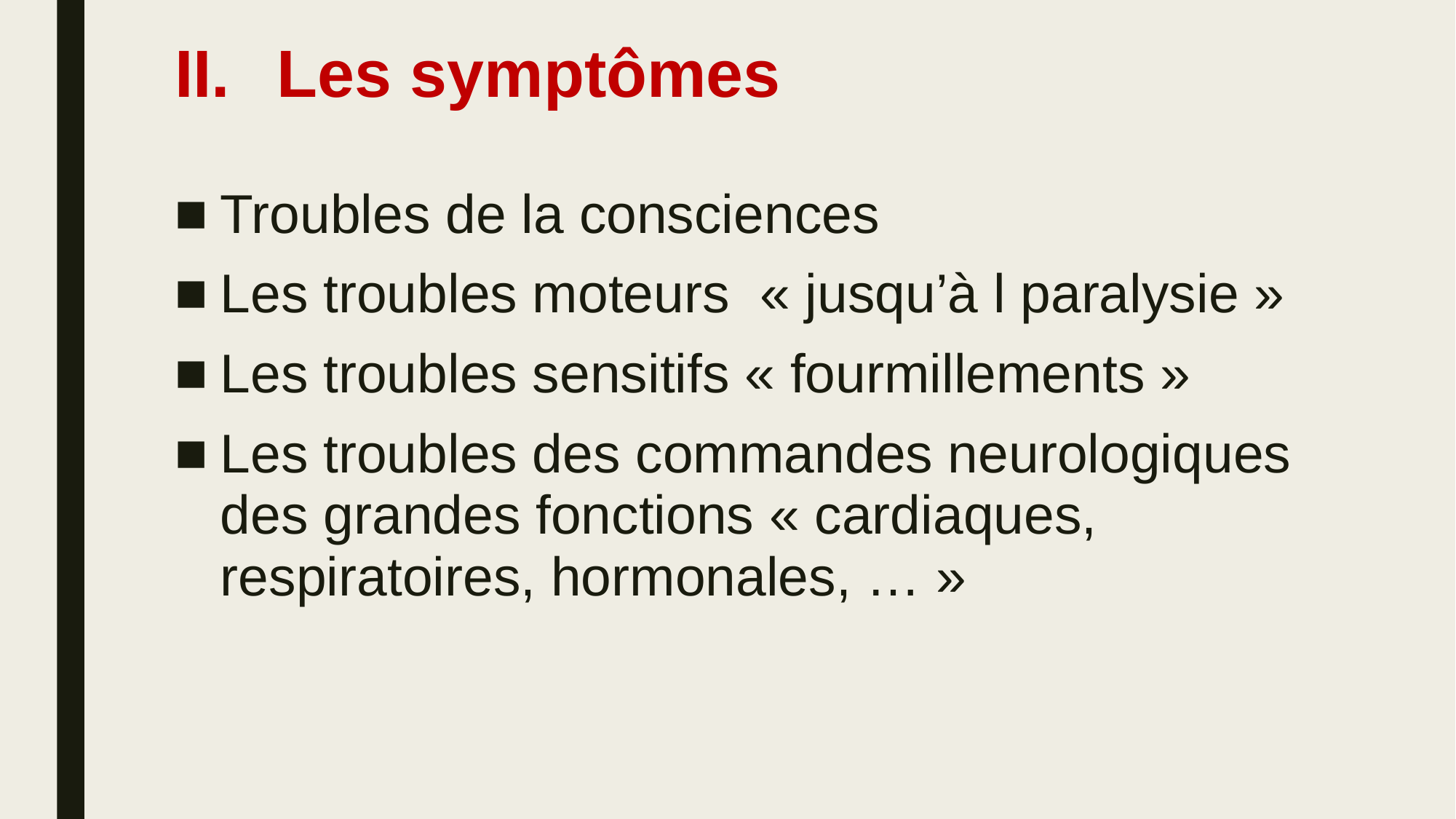

# Les symptômes
Troubles de la consciences
Les troubles moteurs  « jusqu’à l paralysie »
Les troubles sensitifs « fourmillements »
Les troubles des commandes neurologiques des grandes fonctions « cardiaques, respiratoires, hormonales, … »